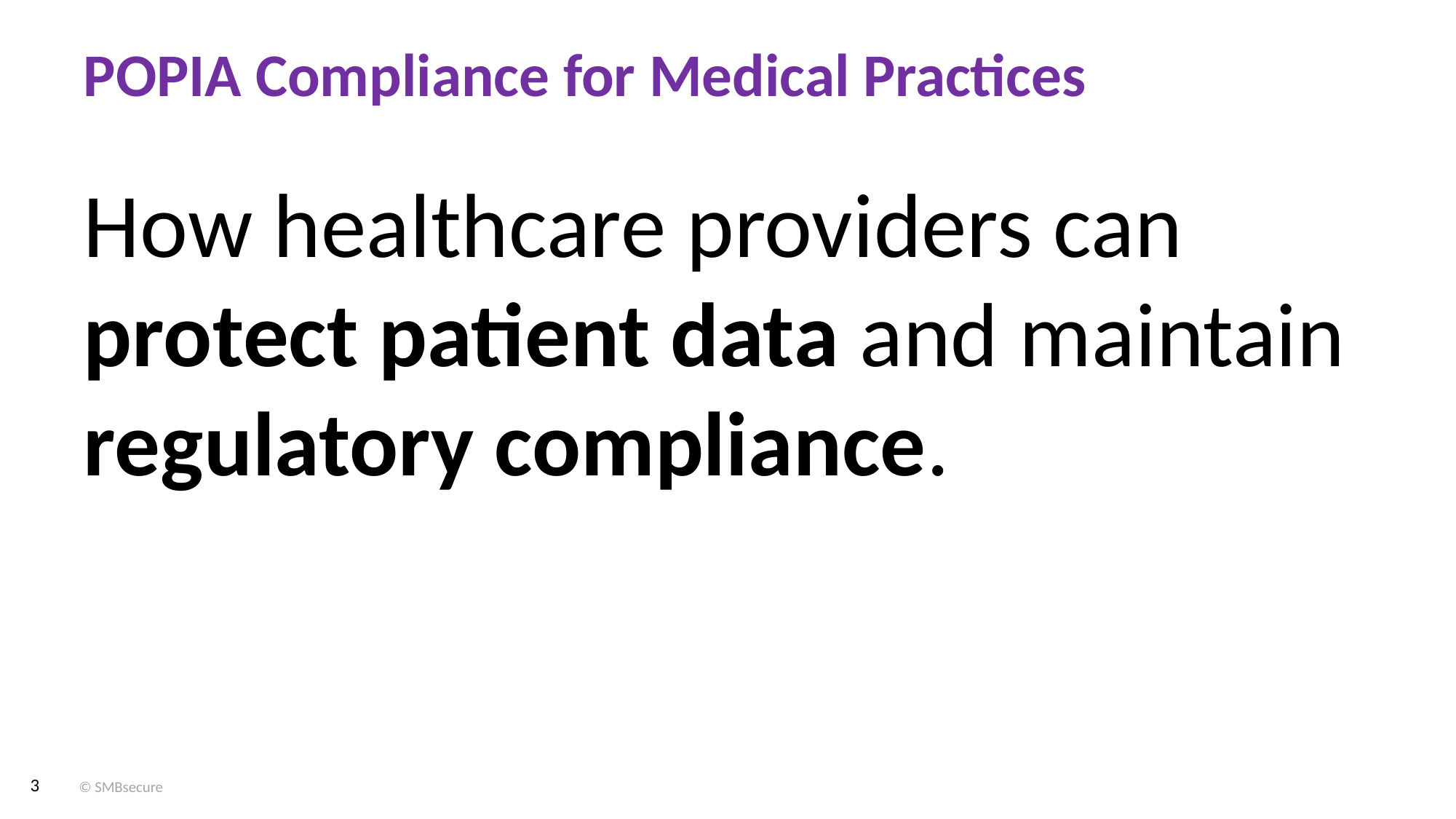

# POPIA Compliance for Medical Practices
How healthcare providers can protect patient data and maintain regulatory compliance.